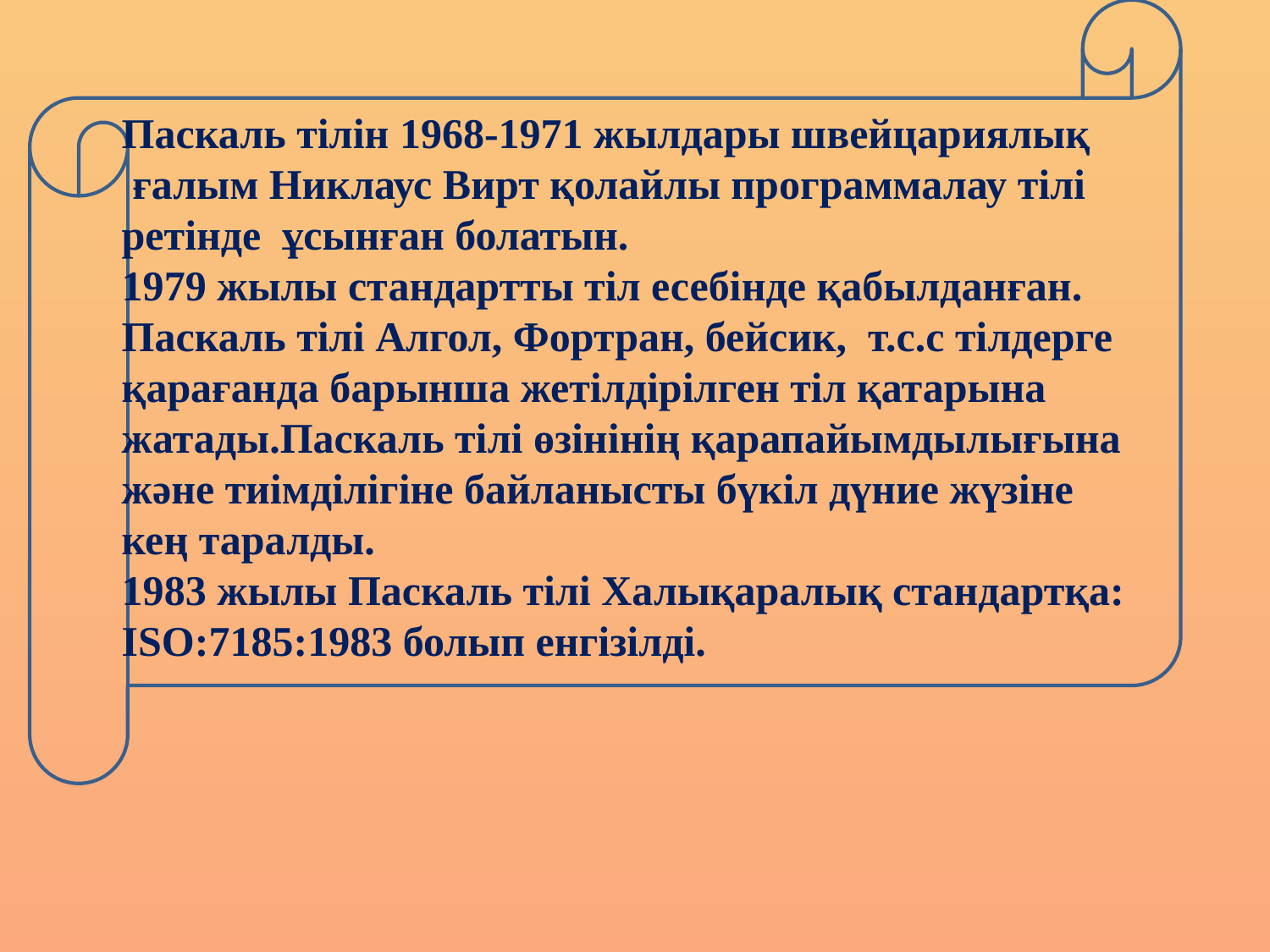

Паскаль тілін 1968-1971 жылдары швейцариялық
 ғалым Никлаус Вирт қолайлы программалау тілі ретінде  ұсынған болатын.
1979 жылы стандартты тіл есебінде қабылданған.
Паскаль тілі Алгол, Фортран, бейсик,  т.с.с тілдерге қарағанда барынша жетілдірілген тіл қатарына жатады.Паскаль тілі өзінінің қарапайымдылығына және тиімділігіне байланысты бүкіл дүние жүзіне кең таралды.
1983 жылы Паскаль тілі Халықаралық стандартқа:
ISO:7185:1983 болып енгізілді.